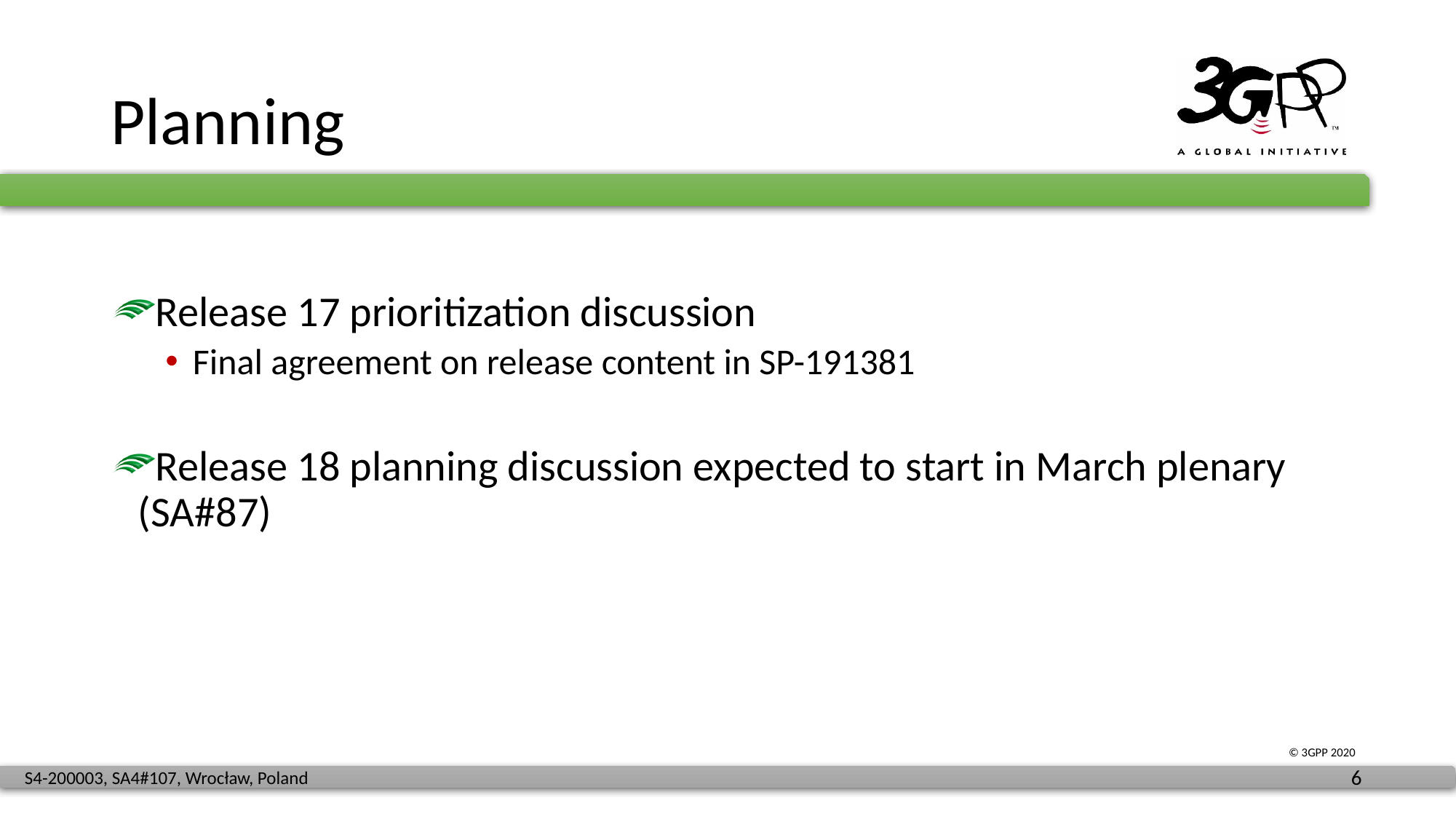

# Planning

Release 17 prioritization discussion
Final agreement on release content in SP-191381

Release 18 planning discussion expected to start in March plenary (SA#87)